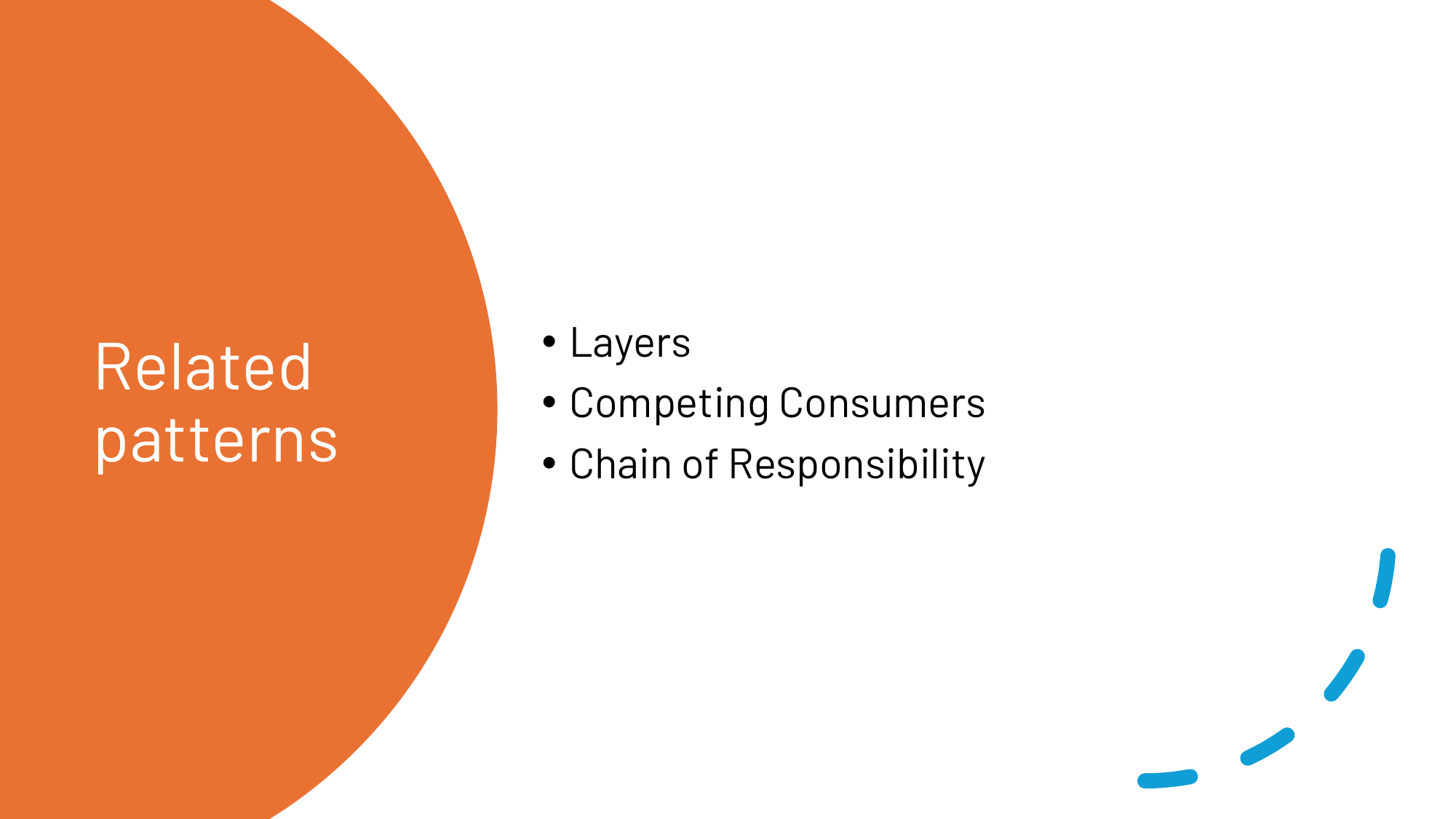

Layers
Competing Consumers
Chain of Responsibility
# Related patterns